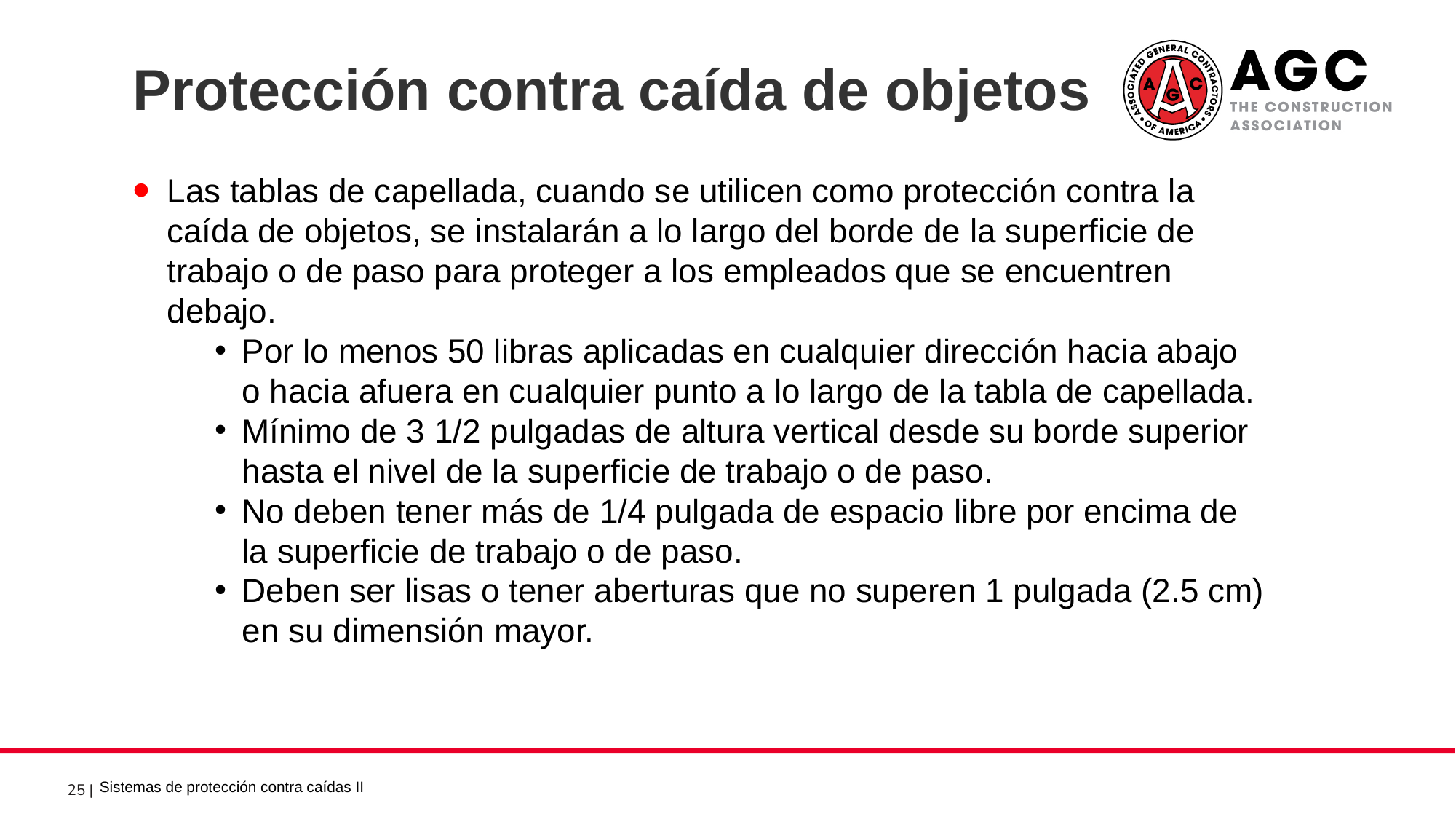

Protección contra caída de objetos 1
Las tablas de capellada, cuando se utilicen como protección contra la caída de objetos, se instalarán a lo largo del borde de la superficie de trabajo o de paso para proteger a los empleados que se encuentren debajo.
Por lo menos 50 libras aplicadas en cualquier dirección hacia abajo o hacia afuera en cualquier punto a lo largo de la tabla de capellada.
Mínimo de 3 1/2 pulgadas de altura vertical desde su borde superior hasta el nivel de la superficie de trabajo o de paso.
No deben tener más de 1/4 pulgada de espacio libre por encima de la superficie de trabajo o de paso.
Deben ser lisas o tener aberturas que no superen 1 pulgada (2.5 cm) en su dimensión mayor.
Sistemas de protección contra caídas II